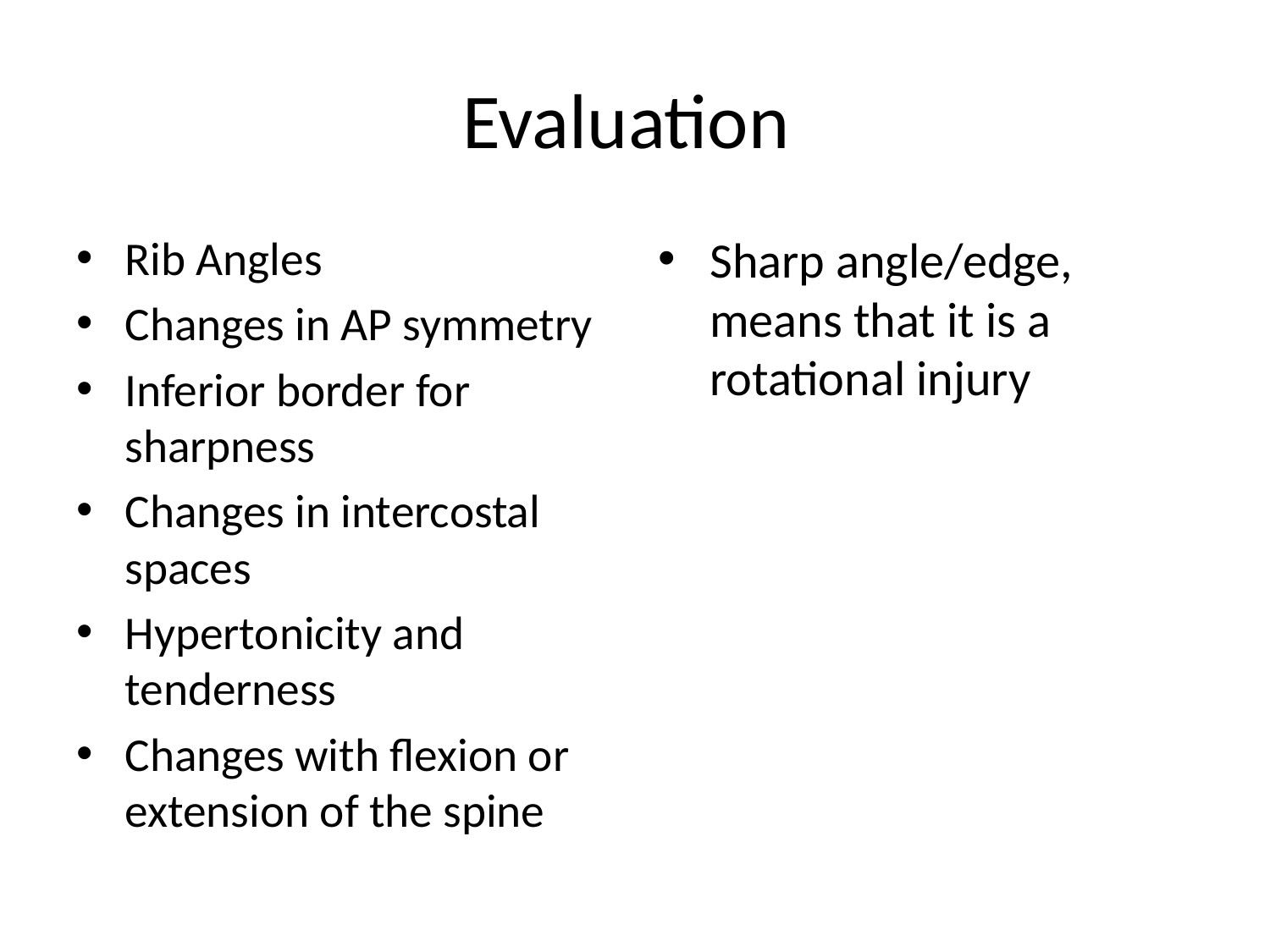

# Evaluation
Rib Angles
Changes in AP symmetry
Inferior border for sharpness
Changes in intercostal spaces
Hypertonicity and tenderness
Changes with flexion or extension of the spine

Sharp angle/edge, means that it is a rotational injury